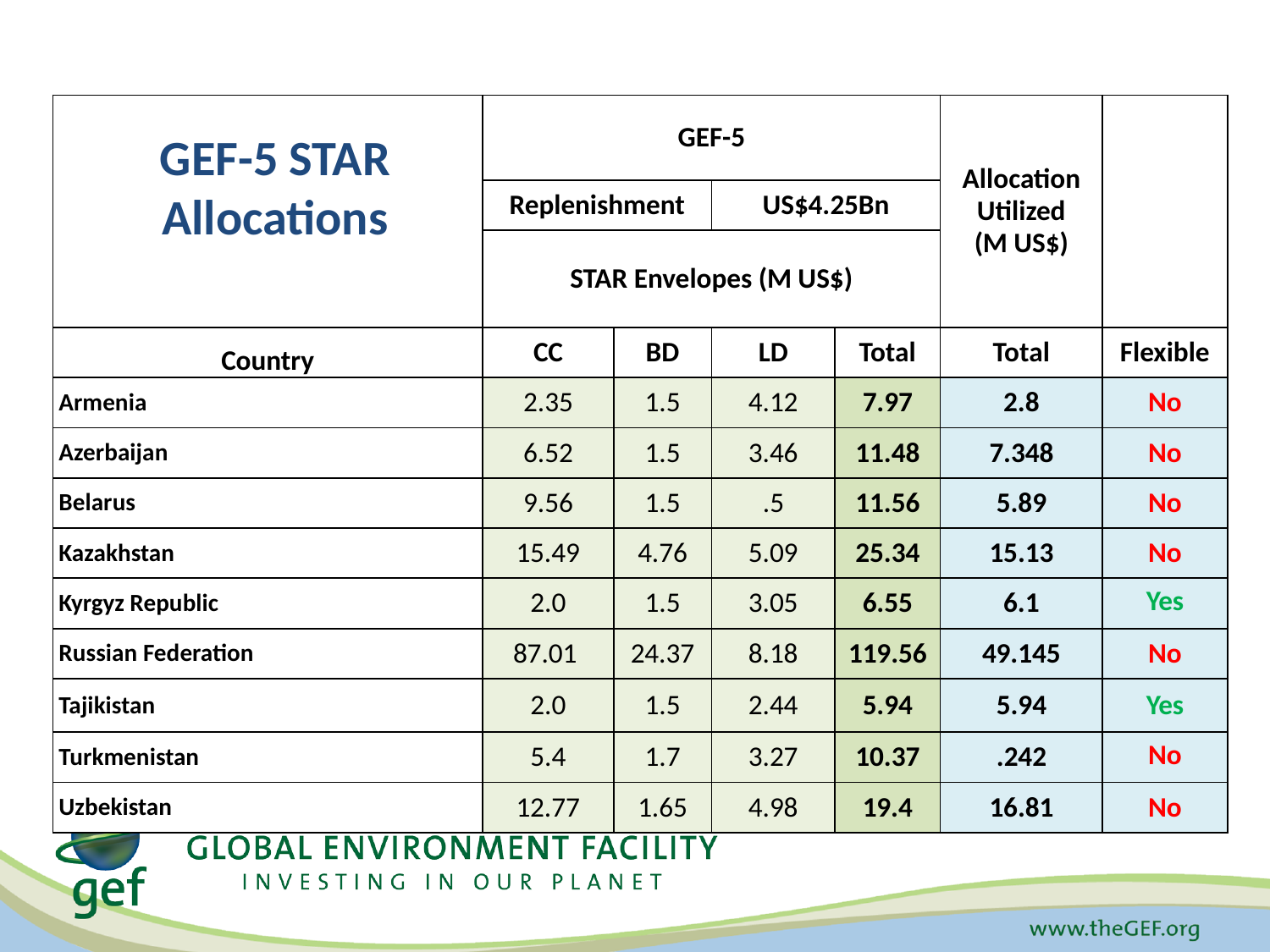

|  | GEF-5 |  |  |  | Allocation Utilized (M US$) |  |
| --- | --- | --- | --- | --- | --- | --- |
|  | Replenishment |  | US$4.25Bn |  |  |  |
|  | STAR Envelopes (M US$) |  |  |  |  |  |
| Country | CC | BD | LD | Total | Total | Flexible |
| Armenia | 2.35 | 1.5 | 4.12 | 7.97 | 2.8 | No |
| Azerbaijan | 6.52 | 1.5 | 3.46 | 11.48 | 7.348 | No |
| Belarus | 9.56 | 1.5 | .5 | 11.56 | 5.89 | No |
| Kazakhstan | 15.49 | 4.76 | 5.09 | 25.34 | 15.13 | No |
| Kyrgyz Republic | 2.0 | 1.5 | 3.05 | 6.55 | 6.1 | Yes |
| Russian Federation | 87.01 | 24.37 | 8.18 | 119.56 | 49.145 | No |
| Tajikistan | 2.0 | 1.5 | 2.44 | 5.94 | 5.94 | Yes |
| Turkmenistan | 5.4 | 1.7 | 3.27 | 10.37 | .242 | No |
| Uzbekistan | 12.77 | 1.65 | 4.98 | 19.4 | 16.81 | No |
# GEF-5 STAR Allocations